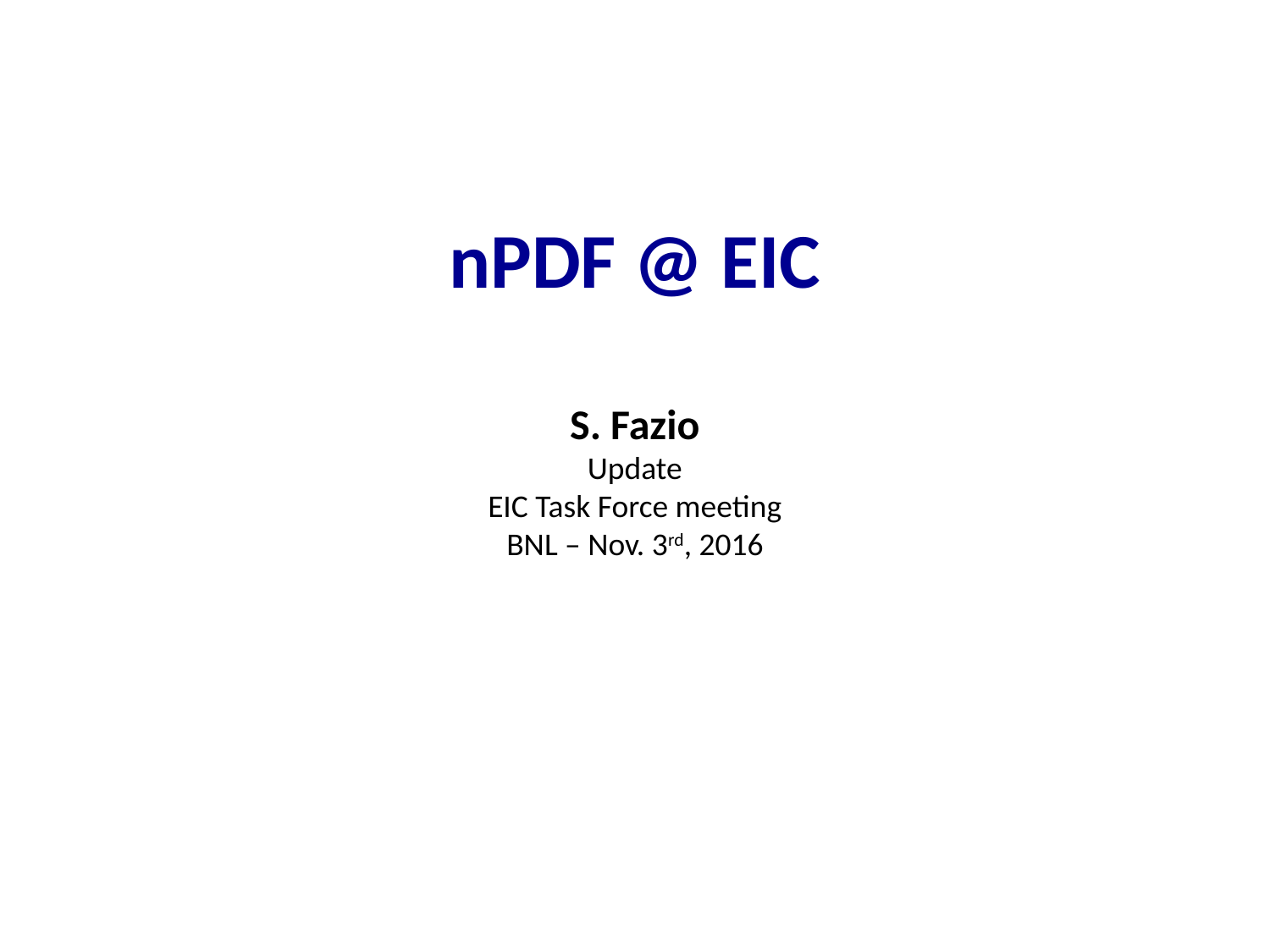

# nPDF @ EIC S. Fazio Update EIC Task Force meeting BNL – Nov. 3rd, 2016